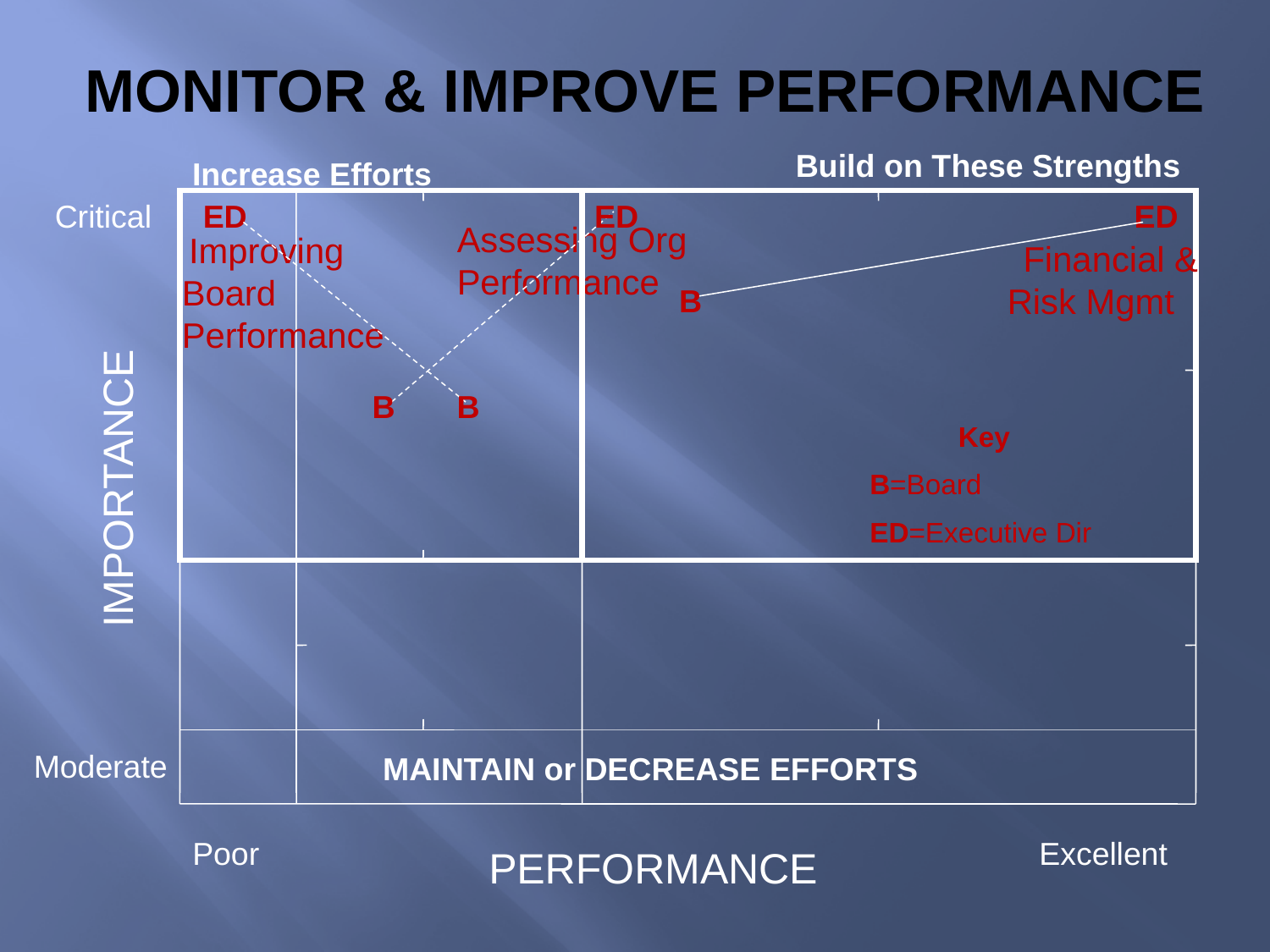

# Monitor & Improve Performance
Build on These Strengths
Increase Efforts
Critical

ED

ED

ED

Assessing Org Performance
 Improving Board Performance

  Financial & Risk Mgmt
B

B
B
Key
B=Board
ED=Executive Dir
IMPORTANCE

Moderate
MAINTAIN or DECREASE EFFORTS

Poor
Excellent
PERFORMANCE